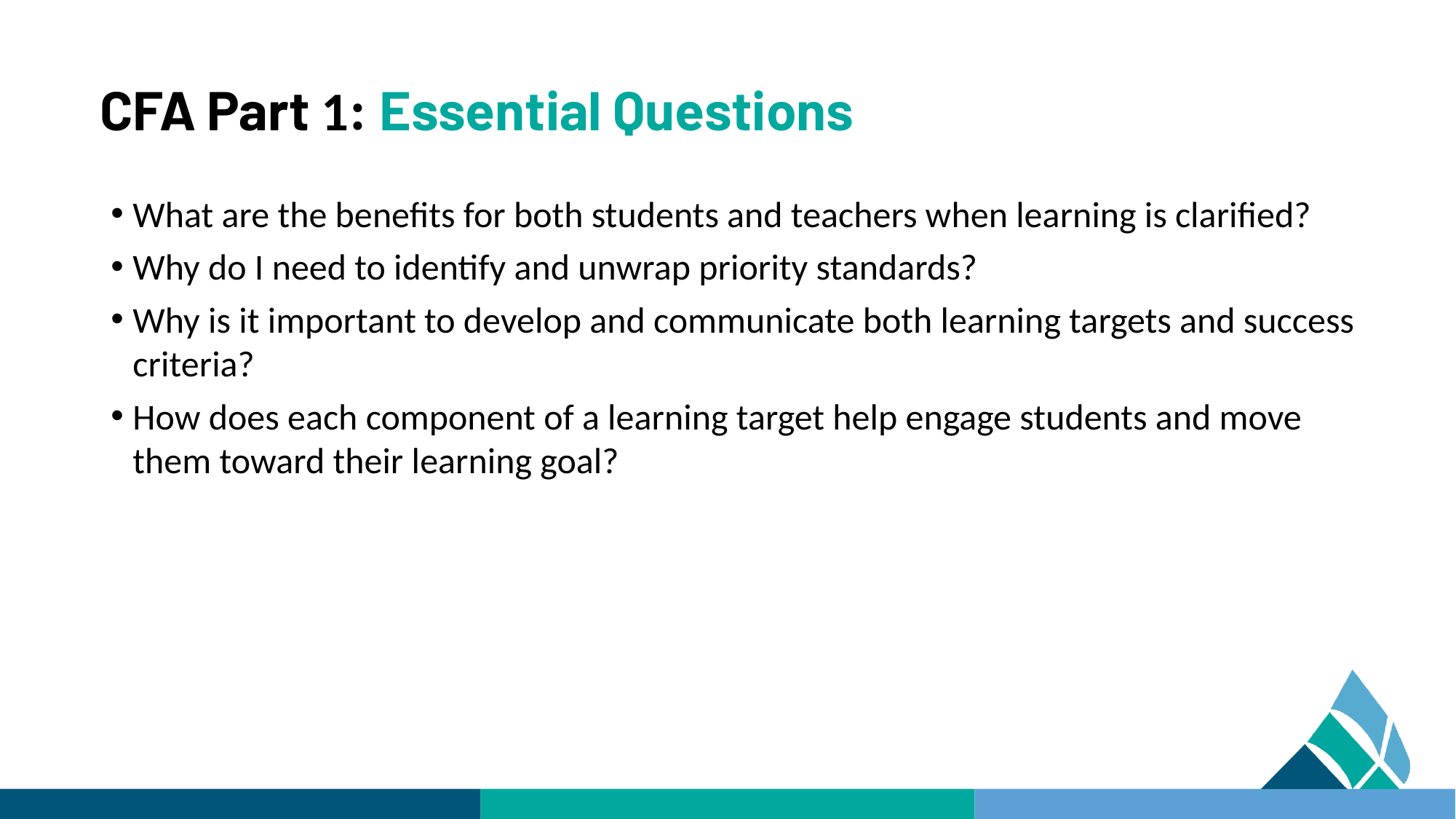

# CFA Part 1: Essential Questions
What are the benefits for both students and teachers when learning is clarified?
Why do I need to identify and unwrap priority standards?
Why is it important to develop and communicate both learning targets and success criteria?
How does each component of a learning target help engage students and move them toward their learning goal?